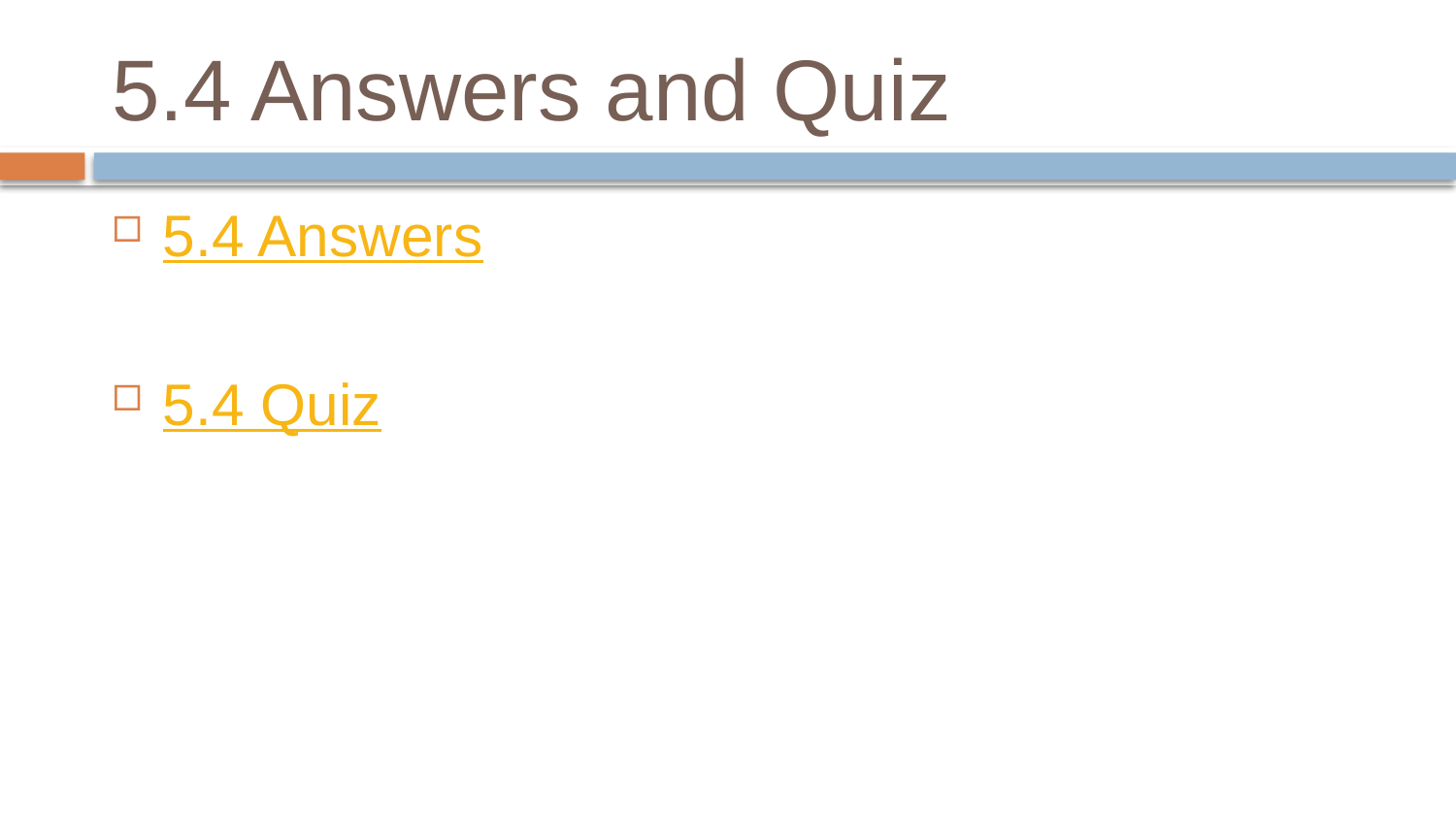

# 5.4 Answers and Quiz
5.4 Answers

5.4 Quiz